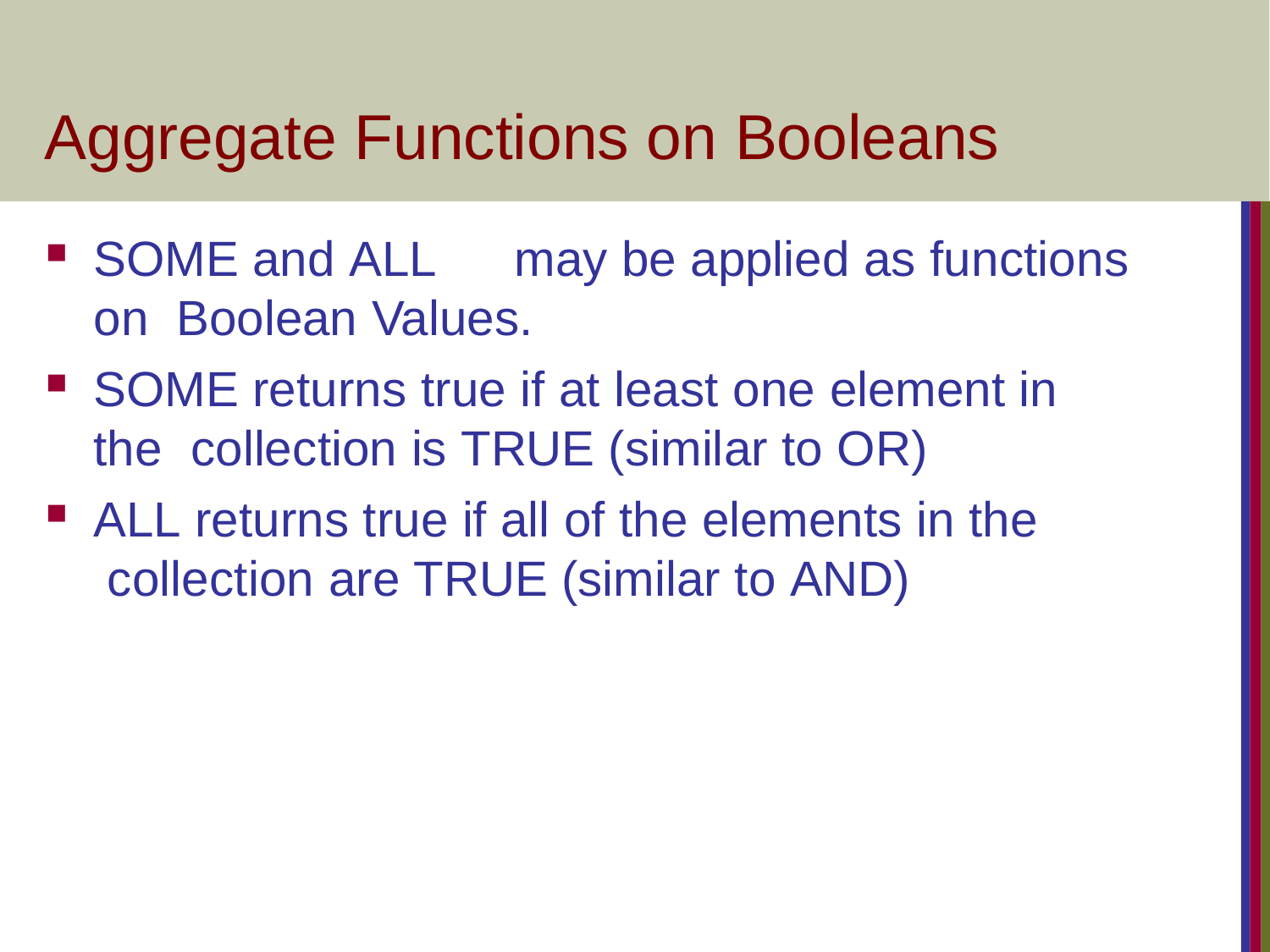

# Aggregate Functions on Booleans
SOME and ALL	may be applied as functions on  Boolean Values.
SOME returns true if at least one element in the  collection is TRUE (similar to OR)
ALL returns true if all of the elements in the  collection are TRUE (similar to AND)